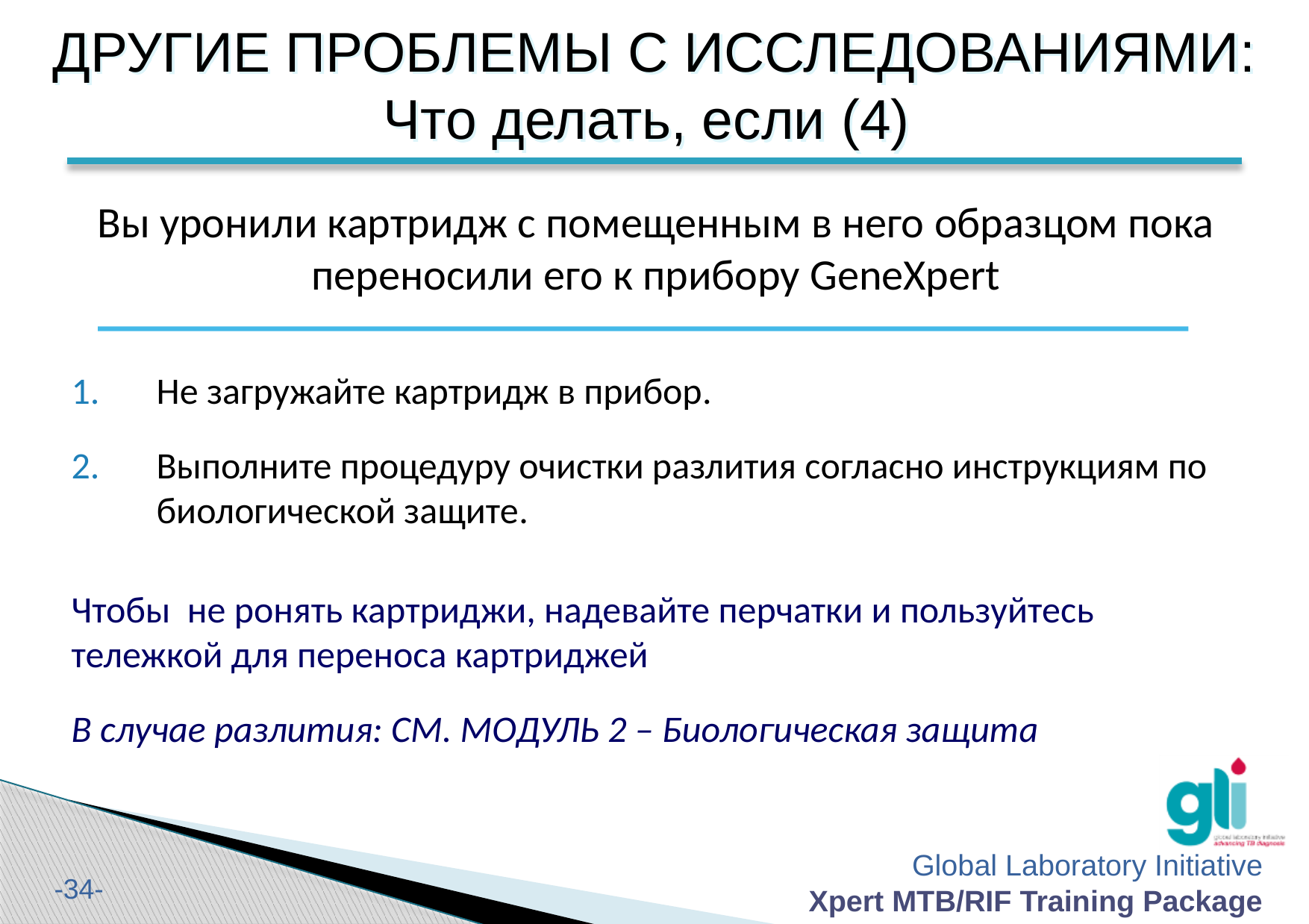

ДРУГИЕ ПРОБЛЕМЫ С ИССЛЕДОВАНИЯМИ: Что делать, если (4)
Вы уронили картридж с помещенным в него образцом пока переносили его к прибору GeneXpert

Не загружайте картридж в прибор.
Выполните процедуру очистки разлития согласно инструкциям по биологической защите.

Чтобы  не ронять картриджи, надевайте перчатки и пользуйтесь тележкой для переноса картриджей
В случае разлития: СМ. МОДУЛЬ 2 – Биологическая защита